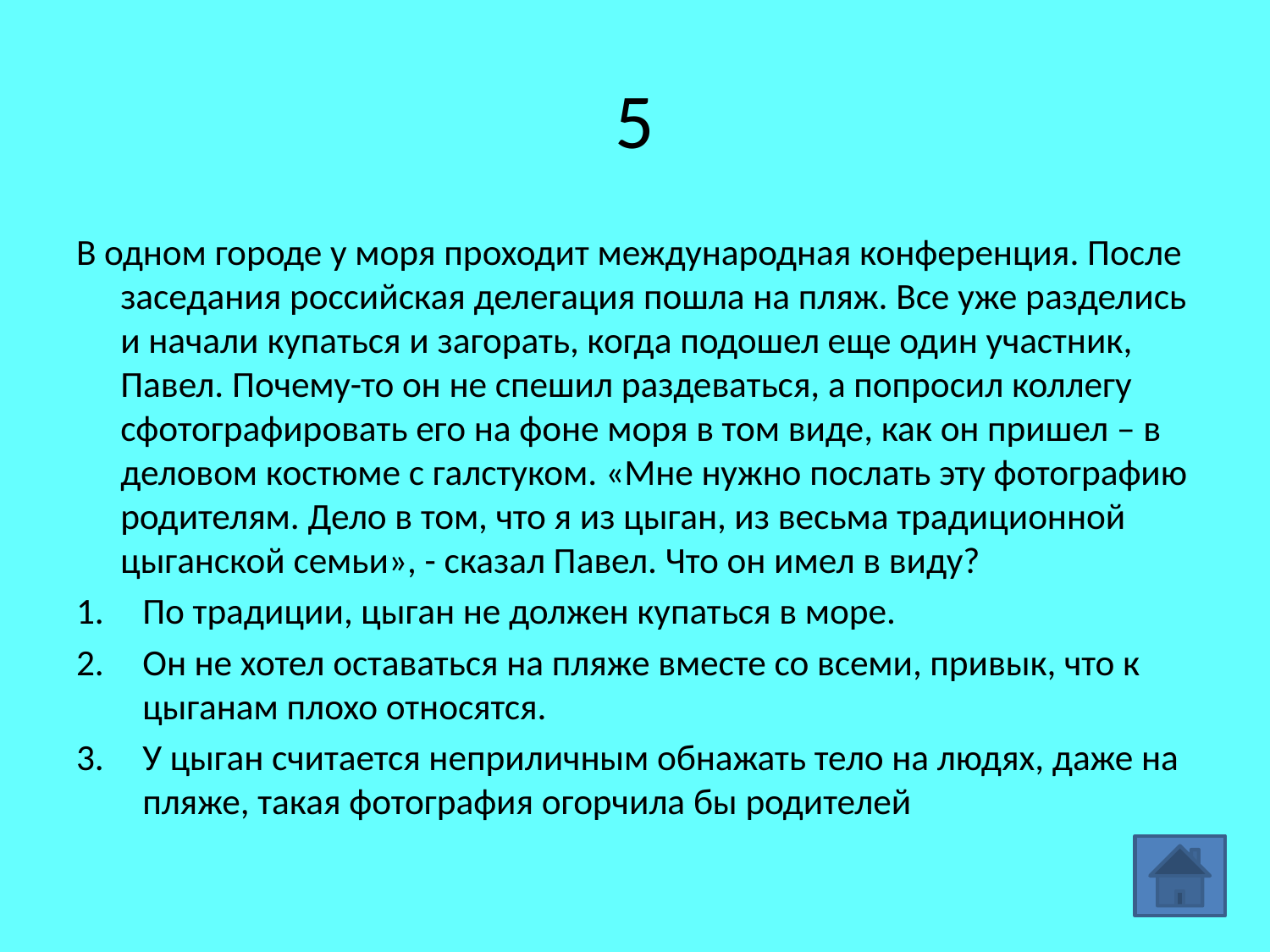

# 5
В одном городе у моря проходит международная конференция. После заседания российская делегация пошла на пляж. Все уже разделись и начали купаться и загорать, когда подошел еще один участник, Павел. Почему-то он не спешил раздеваться, а попросил коллегу сфотографировать его на фоне моря в том виде, как он пришел – в деловом костюме с галстуком. «Мне нужно послать эту фотографию родителям. Дело в том, что я из цыган, из весьма традиционной цыганской семьи», - сказал Павел. Что он имел в виду?
По традиции, цыган не должен купаться в море.
Он не хотел оставаться на пляже вместе со всеми, привык, что к цыганам плохо относятся.
У цыган считается неприличным обнажать тело на людях, даже на пляже, такая фотография огорчила бы родителей